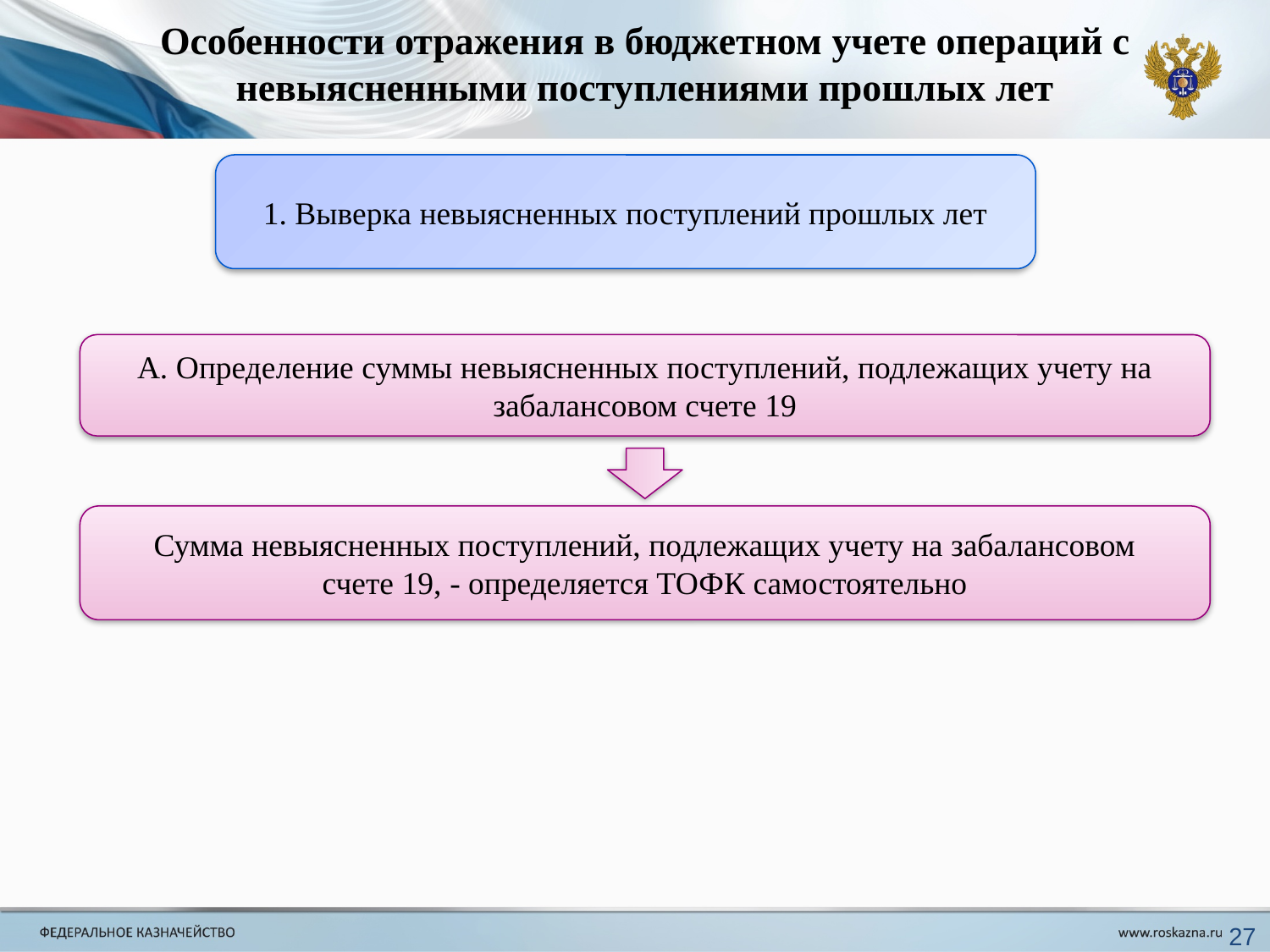

Особенности отражения в бюджетном учете операций с невыясненными поступлениями прошлых лет
1. Выверка невыясненных поступлений прошлых лет
А. Определение суммы невыясненных поступлений, подлежащих учету на забалансовом счете 19

Сумма невыясненных поступлений, подлежащих учету на забалансовом
счете 19, - определяется ТОФК самостоятельно
27